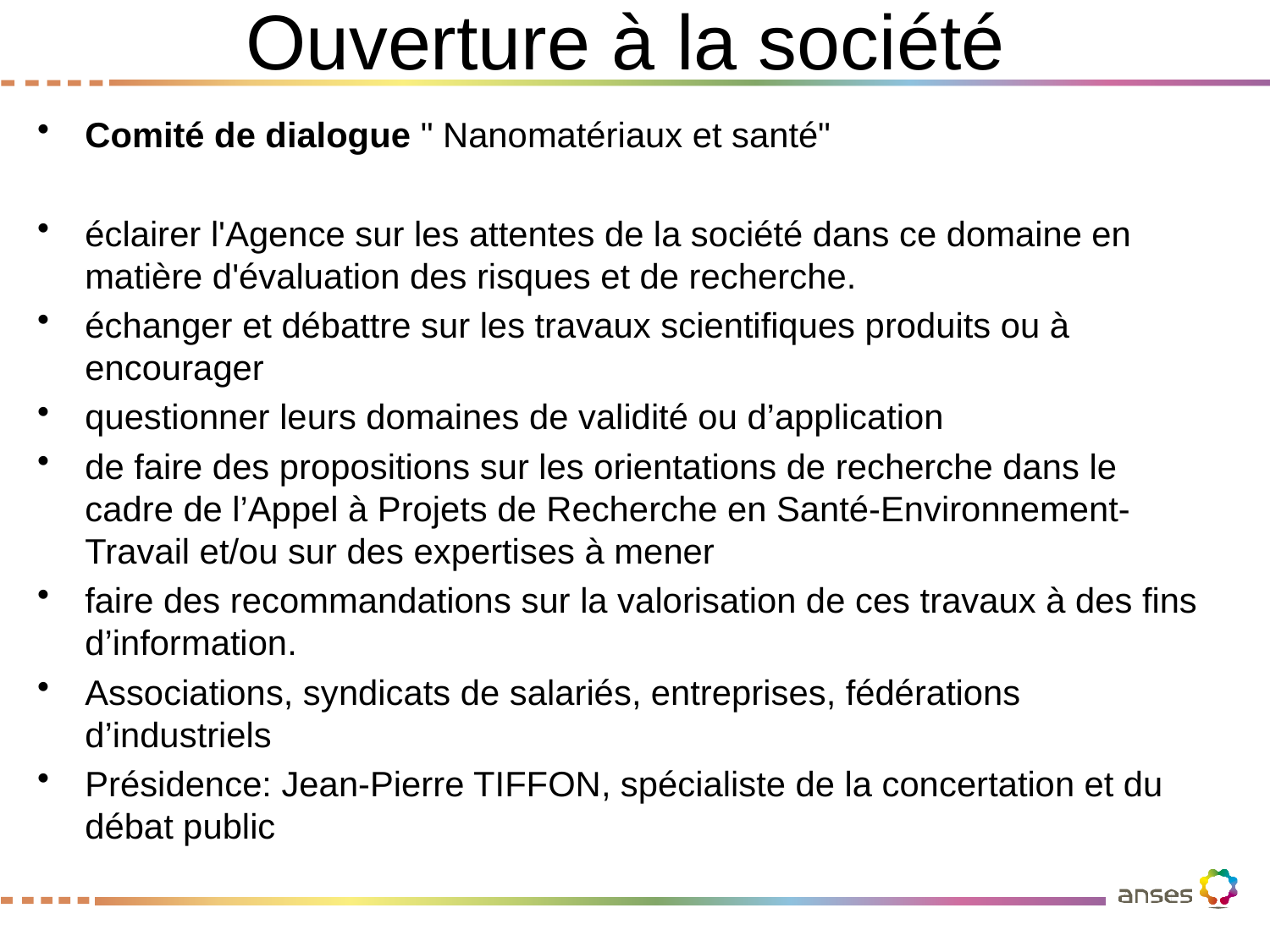

# Ouverture à la société
Comité de dialogue " Nanomatériaux et santé"

éclairer l'Agence sur les attentes de la société dans ce domaine en matière d'évaluation des risques et de recherche.
échanger et débattre sur les travaux scientifiques produits ou à encourager
questionner leurs domaines de validité ou d’application
de faire des propositions sur les orientations de recherche dans le cadre de l’Appel à Projets de Recherche en Santé-Environnement-Travail et/ou sur des expertises à mener
faire des recommandations sur la valorisation de ces travaux à des fins d’information.
Associations, syndicats de salariés, entreprises, fédérations d’industriels
Présidence: Jean-Pierre TIFFON, spécialiste de la concertation et du débat public